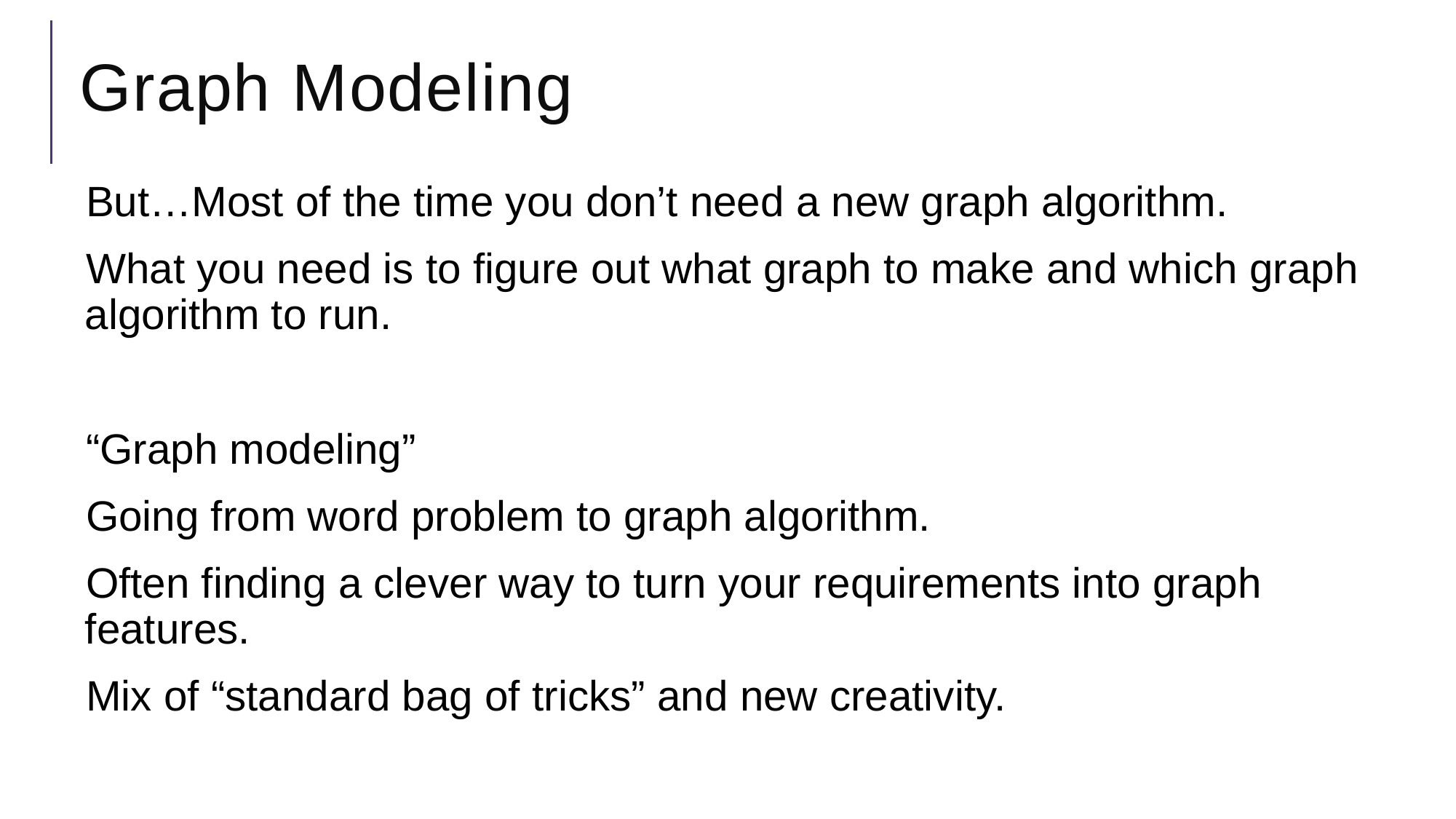

# Graph Modeling
But…Most of the time you don’t need a new graph algorithm.
What you need is to figure out what graph to make and which graph algorithm to run.

“Graph modeling”
Going from word problem to graph algorithm.
Often finding a clever way to turn your requirements into graph features.
Mix of “standard bag of tricks” and new creativity.